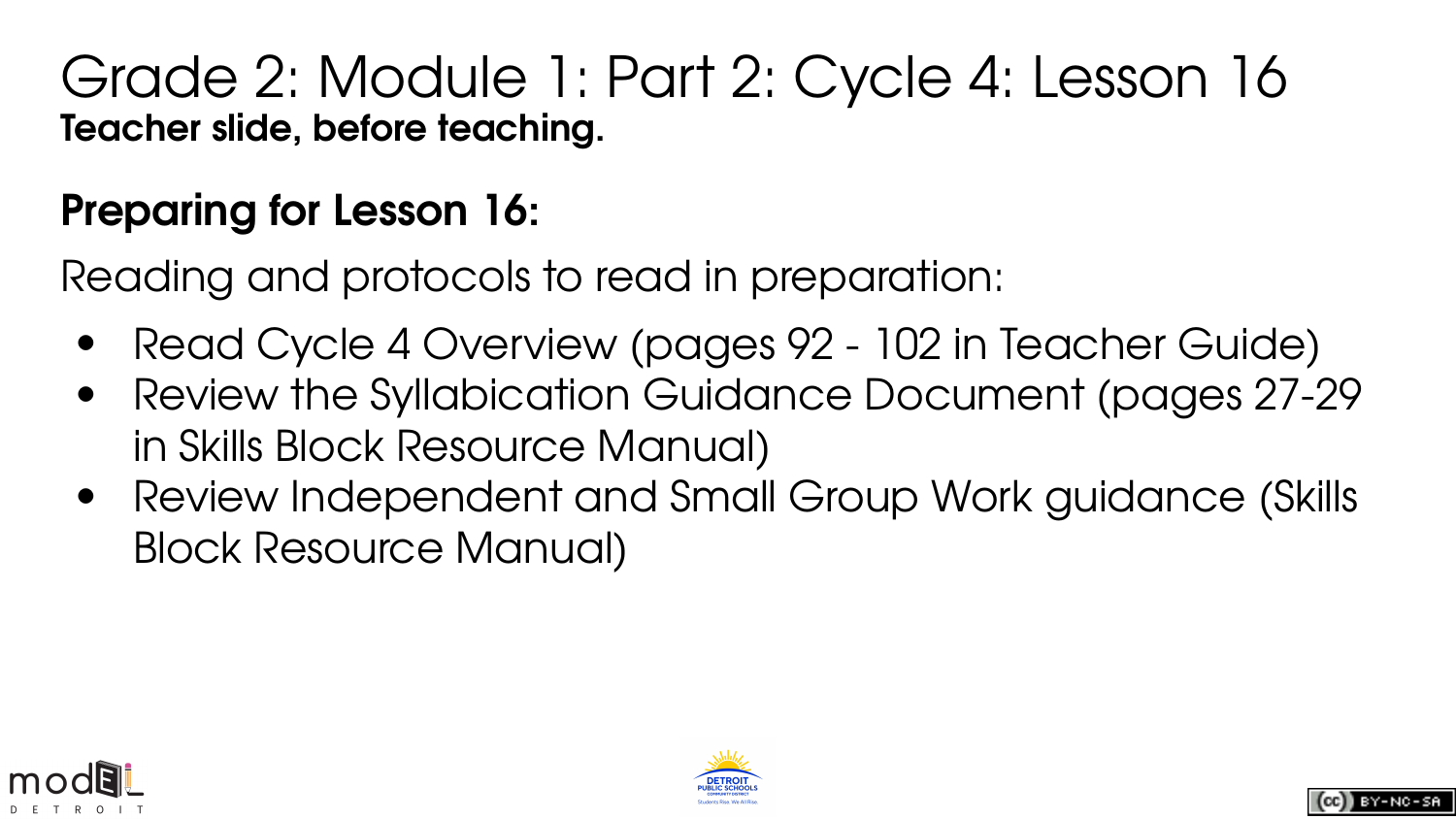

# Grade 2: Module 1: Part 2: Cycle 4: Lesson 16
Teacher slide, before teaching.
Preparing for Lesson 16:
Reading and protocols to read in preparation:
Read Cycle 4 Overview (pages 92 - 102 in Teacher Guide)
Review the Syllabication Guidance Document (pages 27-29 in Skills Block Resource Manual)
Review Independent and Small Group Work guidance (Skills Block Resource Manual)